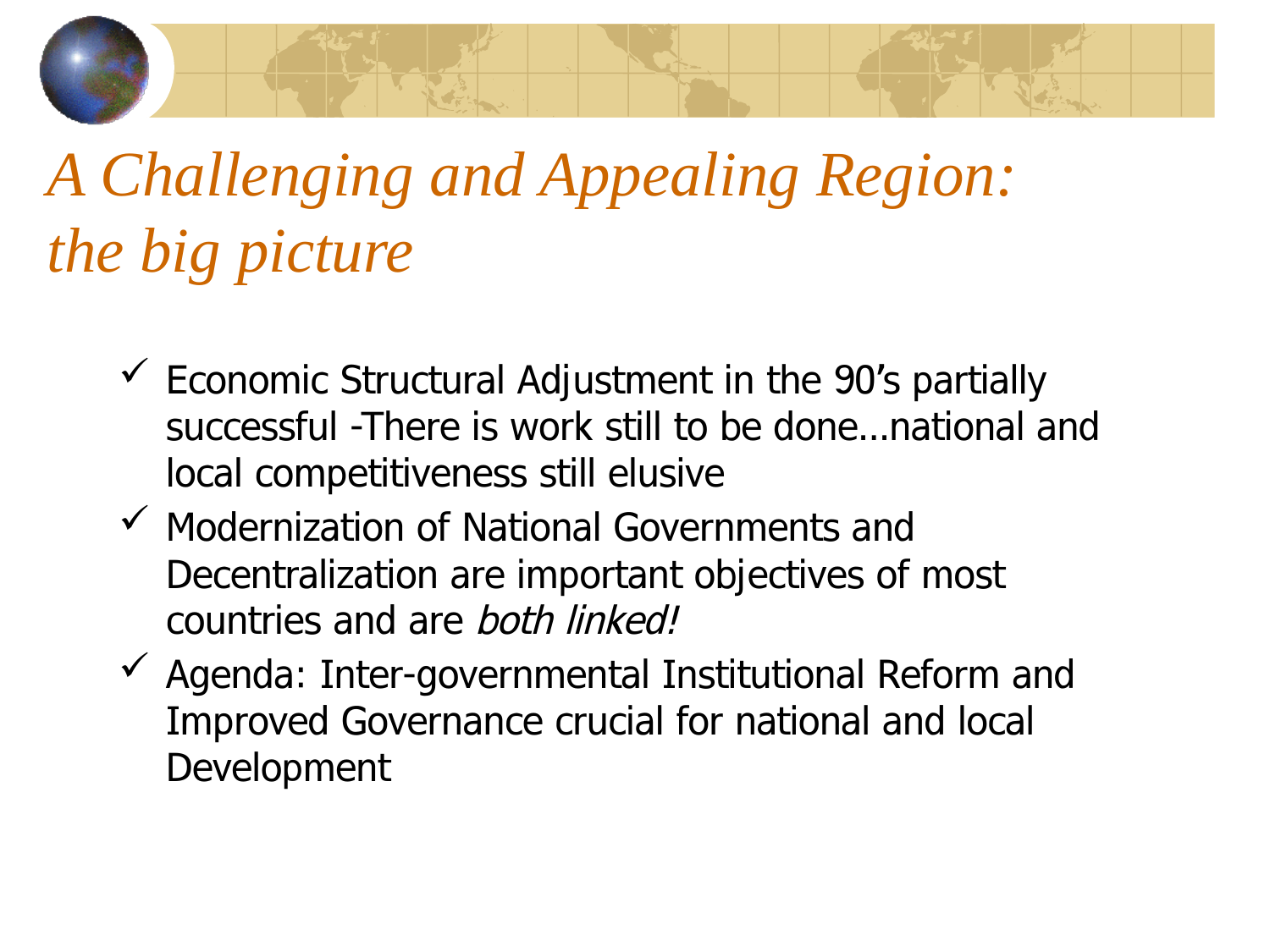

# A Challenging and Appealing Region: the big picture
Economic Structural Adjustment in the 90’s partially successful -There is work still to be done…national and local competitiveness still elusive
Modernization of National Governments and Decentralization are important objectives of most countries and are both linked!
Agenda: Inter-governmental Institutional Reform and Improved Governance crucial for national and local Development